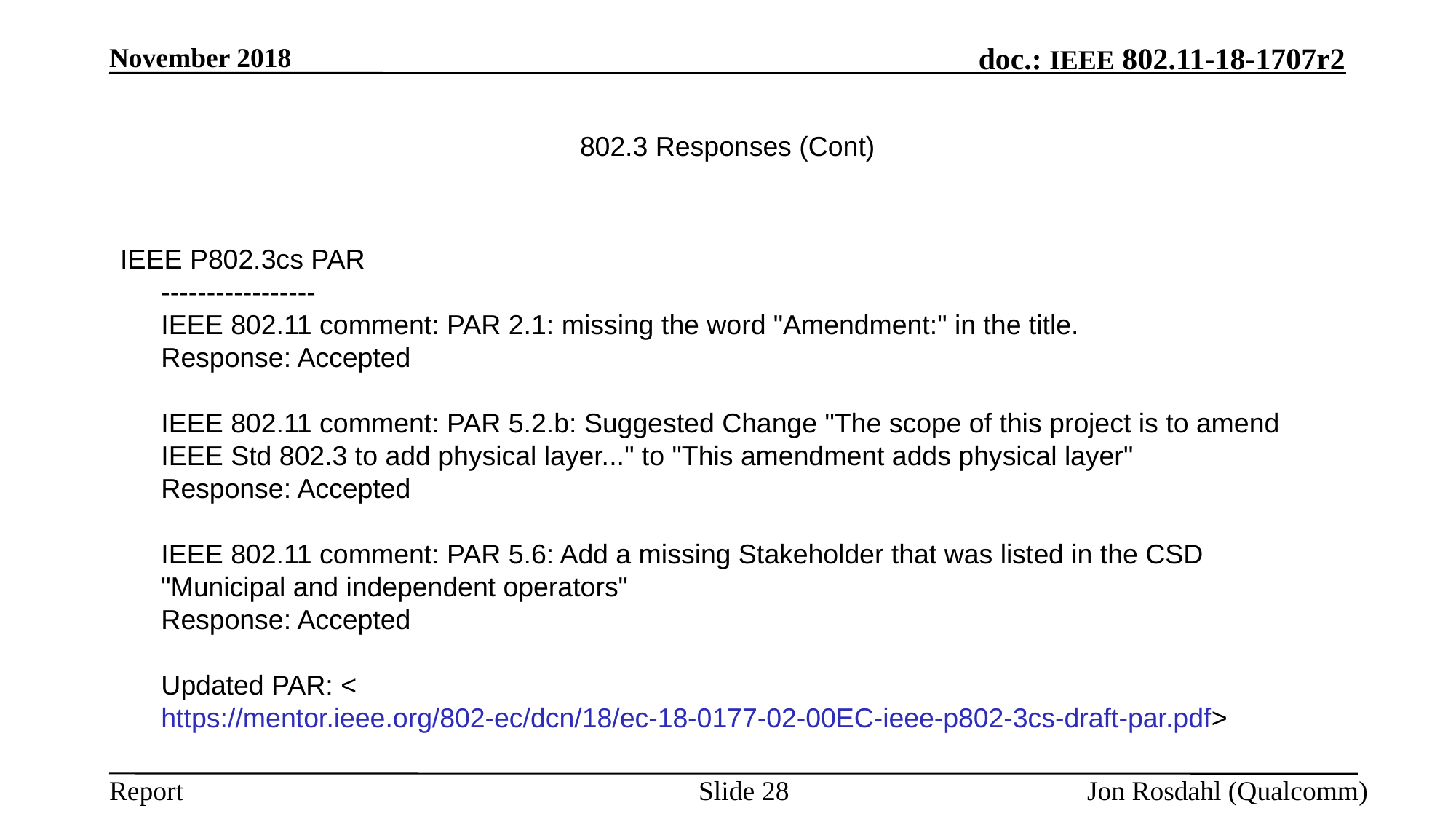

November 2018
# 802.3 Responses (Cont)
IEEE P802.3cs PAR
-----------------
IEEE 802.11 comment: PAR 2.1: missing the word "Amendment:" in the title.
Response: Accepted
IEEE 802.11 comment: PAR 5.2.b: Suggested Change "The scope of this project is to amend IEEE Std 802.3 to add physical layer..." to "This amendment adds physical layer"
Response: Accepted
IEEE 802.11 comment: PAR 5.6: Add a missing Stakeholder that was listed in the CSD "Municipal and independent operators"
Response: Accepted
Updated PAR: <https://mentor.ieee.org/802-ec/dcn/18/ec-18-0177-02-00EC-ieee-p802-3cs-draft-par.pdf>
Slide 28
Jon Rosdahl (Qualcomm)